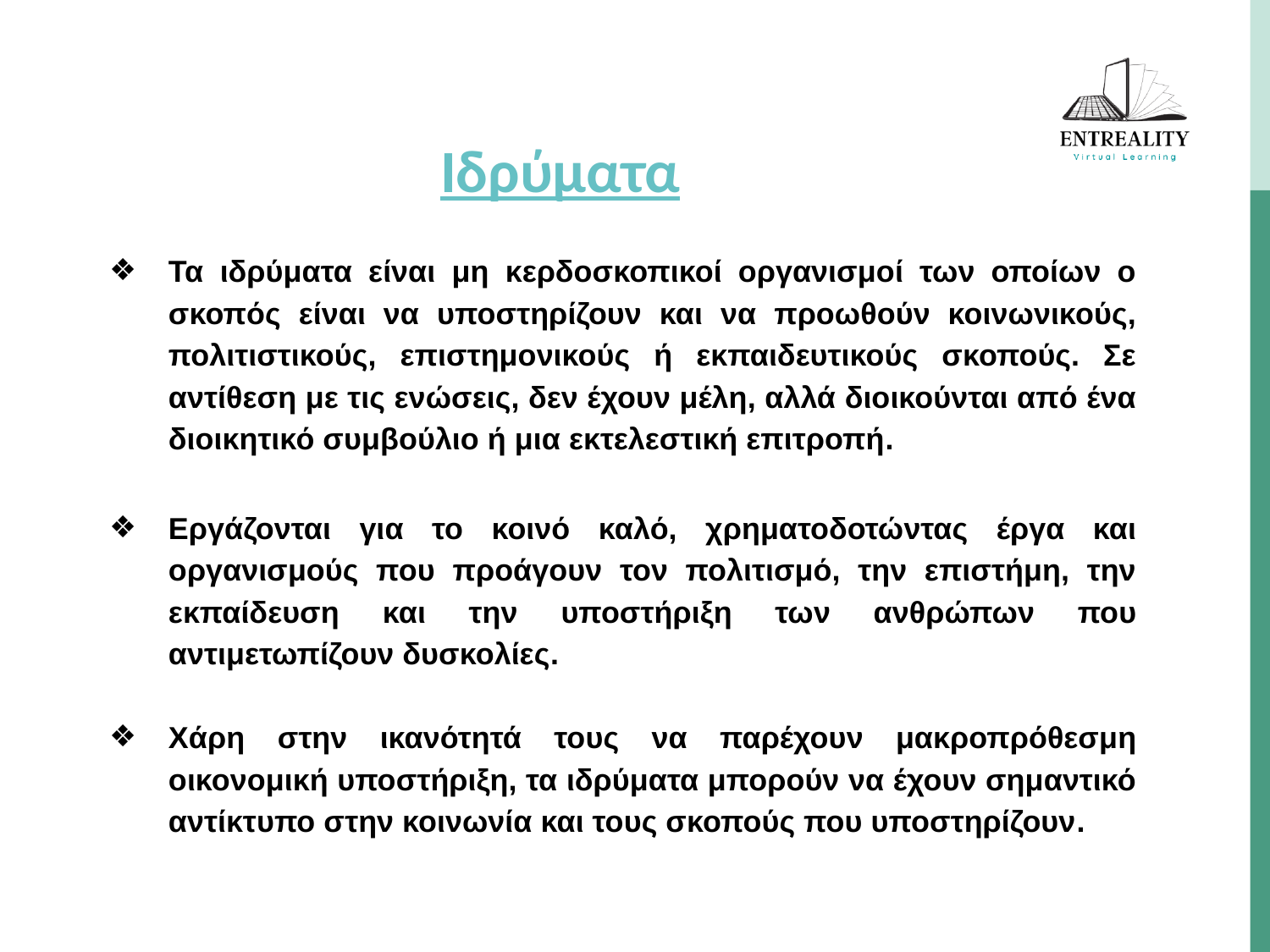

# Ιδρύματα
Τα ιδρύματα είναι μη κερδοσκοπικοί οργανισμοί των οποίων ο σκοπός είναι να υποστηρίζουν και να προωθούν κοινωνικούς, πολιτιστικούς, επιστημονικούς ή εκπαιδευτικούς σκοπούς. Σε αντίθεση με τις ενώσεις, δεν έχουν μέλη, αλλά διοικούνται από ένα διοικητικό συμβούλιο ή μια εκτελεστική επιτροπή.

Εργάζονται για το κοινό καλό, χρηματοδοτώντας έργα και οργανισμούς που προάγουν τον πολιτισμό, την επιστήμη, την εκπαίδευση και την υποστήριξη των ανθρώπων που αντιμετωπίζουν δυσκολίες.

Χάρη στην ικανότητά τους να παρέχουν μακροπρόθεσμη οικονομική υποστήριξη, τα ιδρύματα μπορούν να έχουν σημαντικό αντίκτυπο στην κοινωνία και τους σκοπούς που υποστηρίζουν.